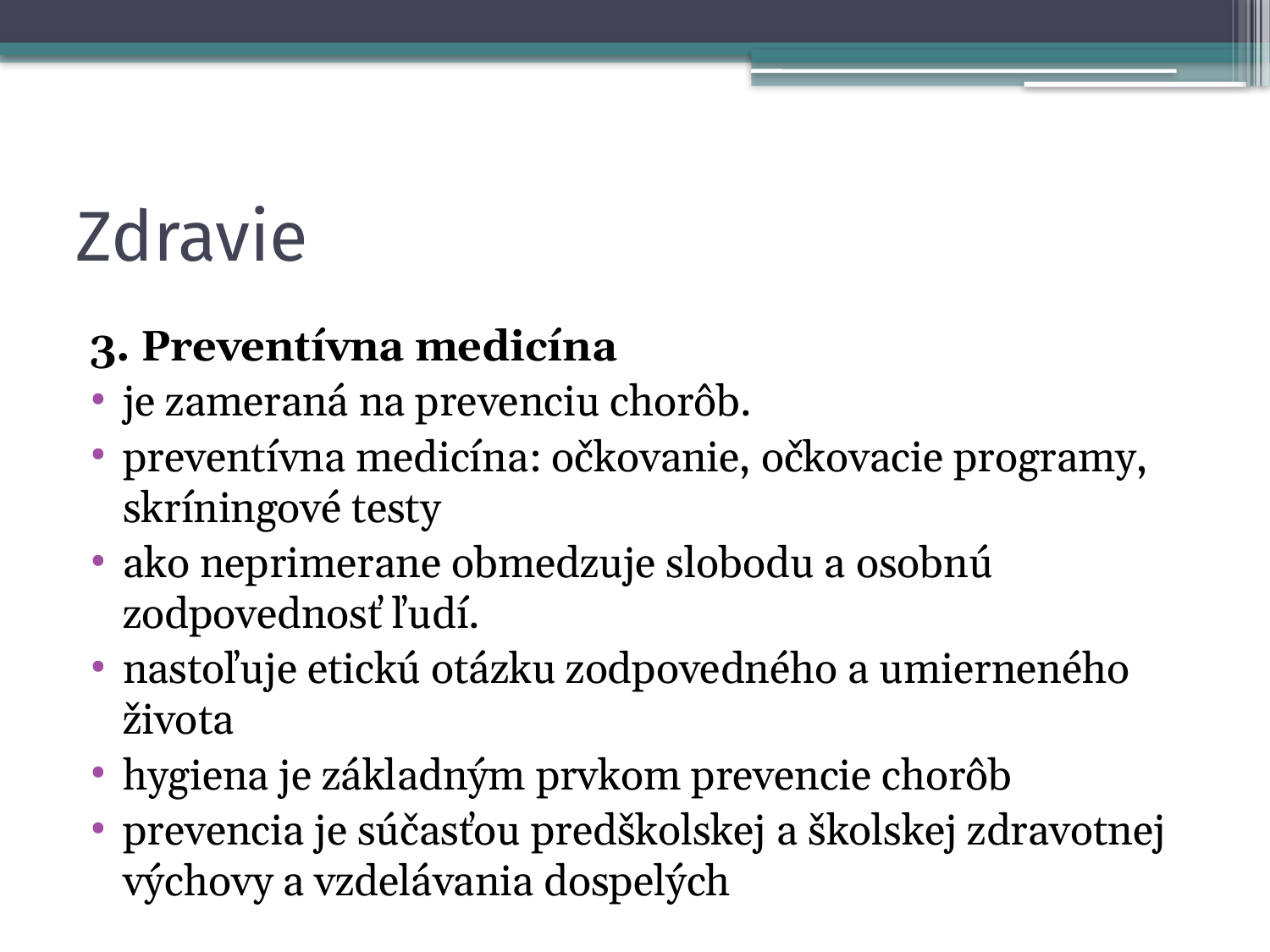

# Zdravie
3. Preventívna medicína
je zameraná na prevenciu chorôb.
preventívna medicína: očkovanie, očkovacie programy, skríningové testy
ako neprimerane obmedzuje slobodu a osobnú zodpovednosť ľudí.
nastoľuje etickú otázku zodpovedného a umierneného života
hygiena je základným prvkom prevencie chorôb
prevencia je súčasťou predškolskej a školskej zdravotnej výchovy a vzdelávania dospelých